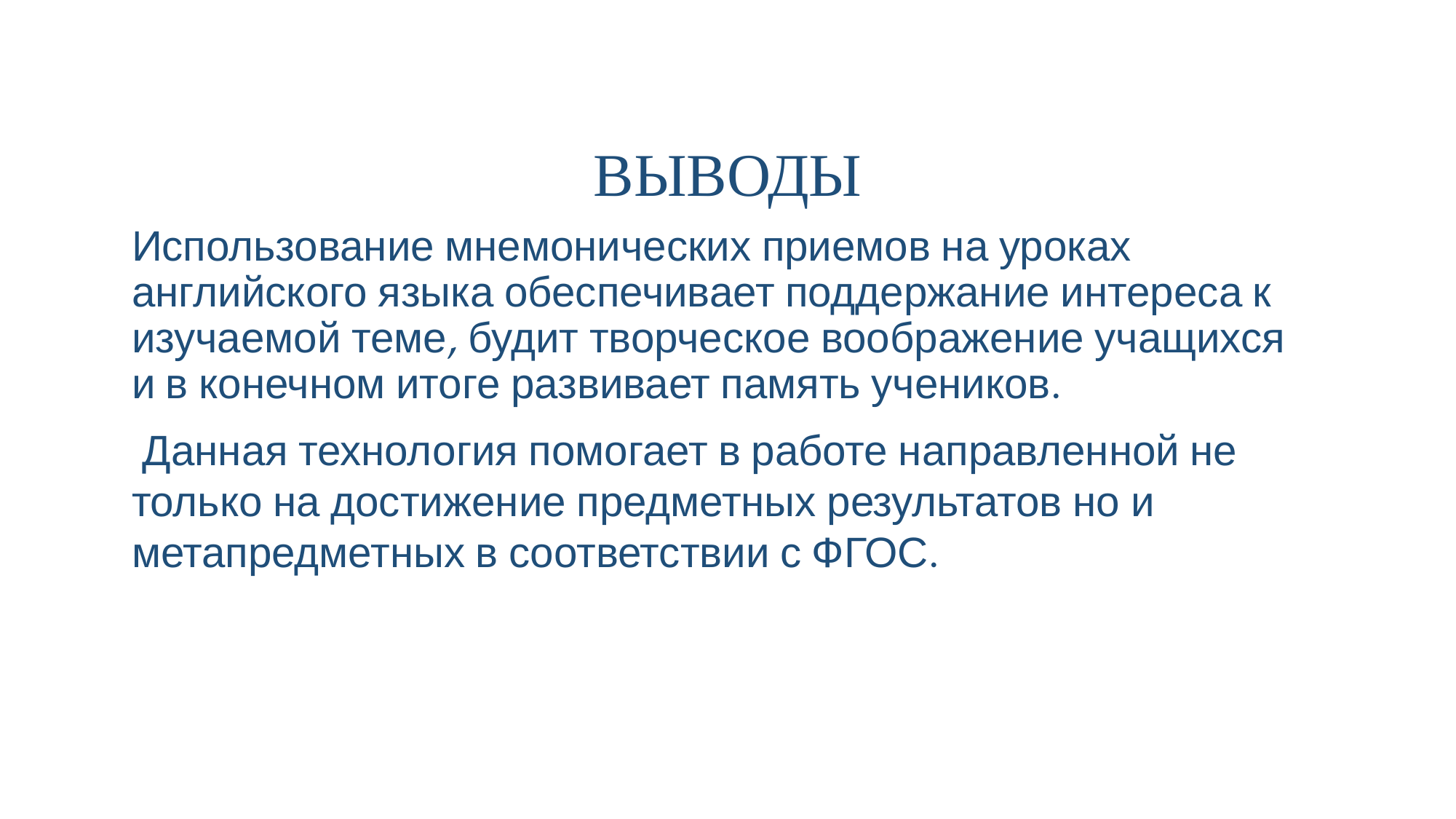

ВЫВОДЫ
Использование мнемонических приемов на уроках английского языка обеспечивает поддержание интереса к изучаемой теме, будит творческое воображение учащихся  и в конечном итоге развивает память учеников.
 Данная технология помогает в работе направленной не только на достижение предметных результатов но и метапредметных в соответствии с ФГОС.